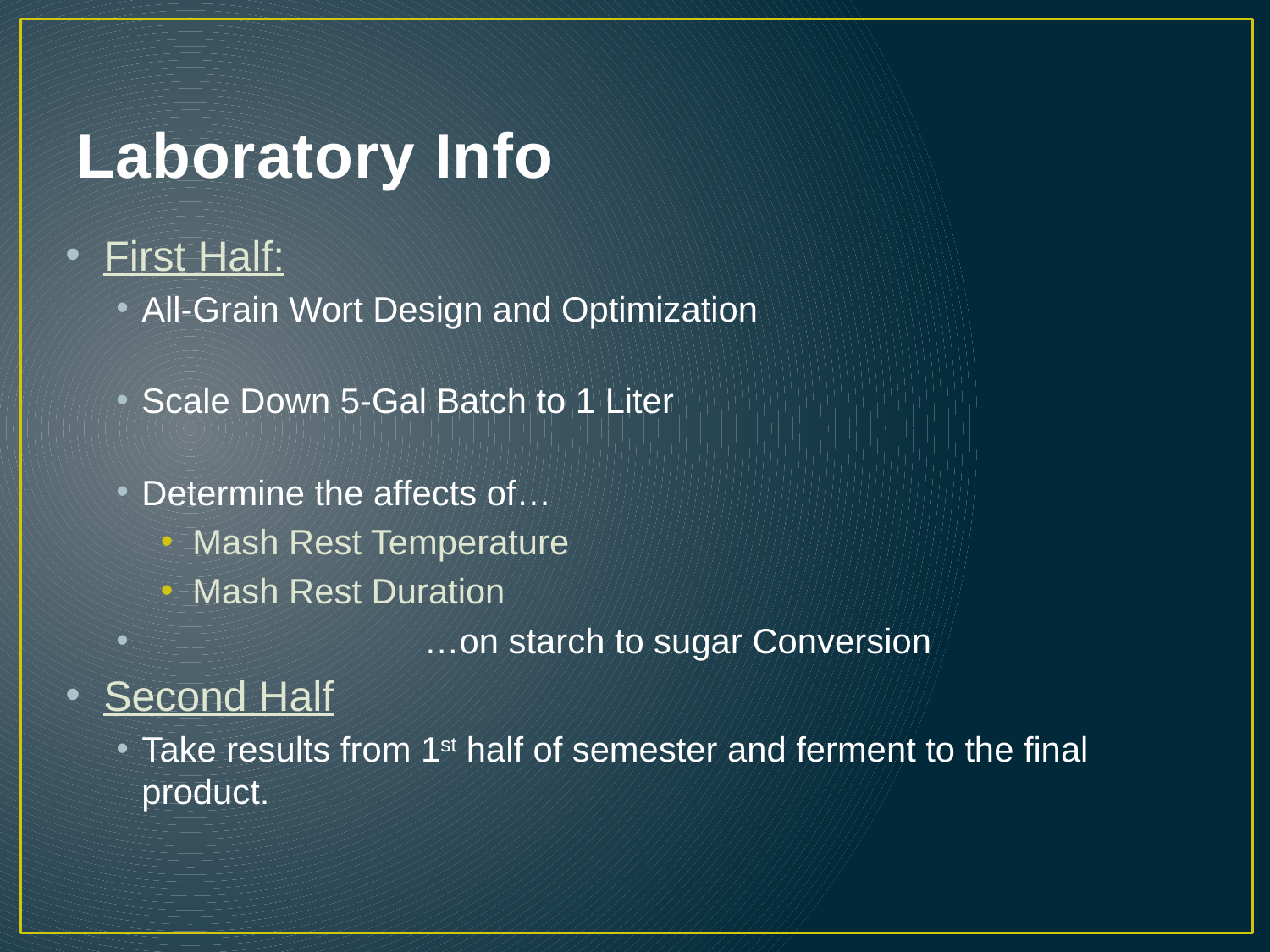

# Laboratory Info
First Half:
All-Grain Wort Design and Optimization
Scale Down 5-Gal Batch to 1 Liter
Determine the affects of…
Mash Rest Temperature
Mash Rest Duration
                             …on starch to sugar Conversion
Second Half
Take results from 1st half of semester and ferment to the final product.